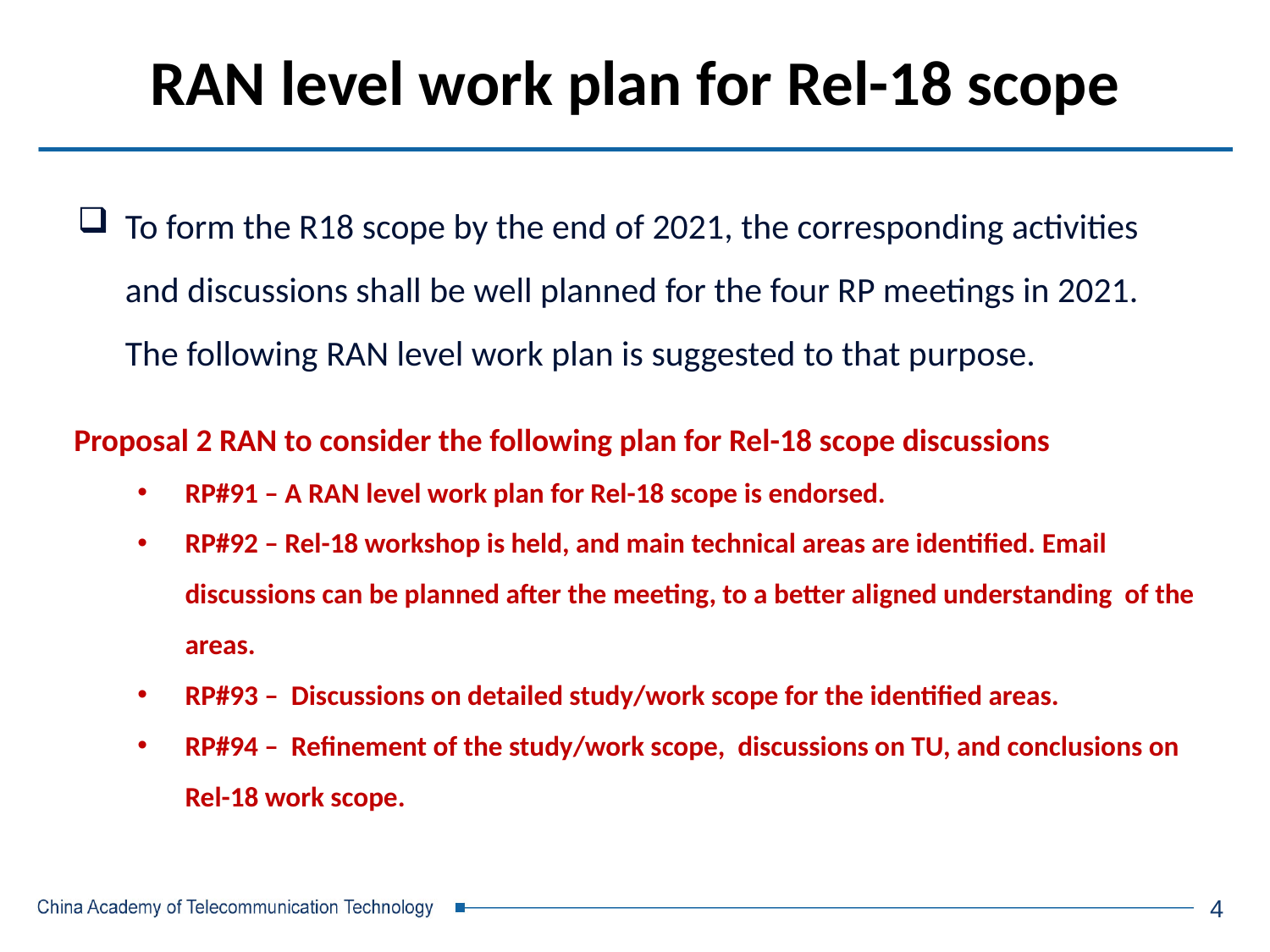

# RAN level work plan for Rel-18 scope
To form the R18 scope by the end of 2021, the corresponding activities  and discussions shall be well planned for the four RP meetings in 2021. The following RAN level work plan is suggested to that purpose.
Proposal 2 RAN to consider the following plan for Rel-18 scope discussions
RP#91 – A RAN level work plan for Rel-18 scope is endorsed.
RP#92 – Rel-18 workshop is held, and main technical areas are identified. Email discussions can be planned after the meeting, to a better aligned understanding  of the areas.
RP#93 –  Discussions on detailed study/work scope for the identified areas.
RP#94 –  Refinement of the study/work scope,  discussions on TU, and conclusions on Rel-18 work scope.
4